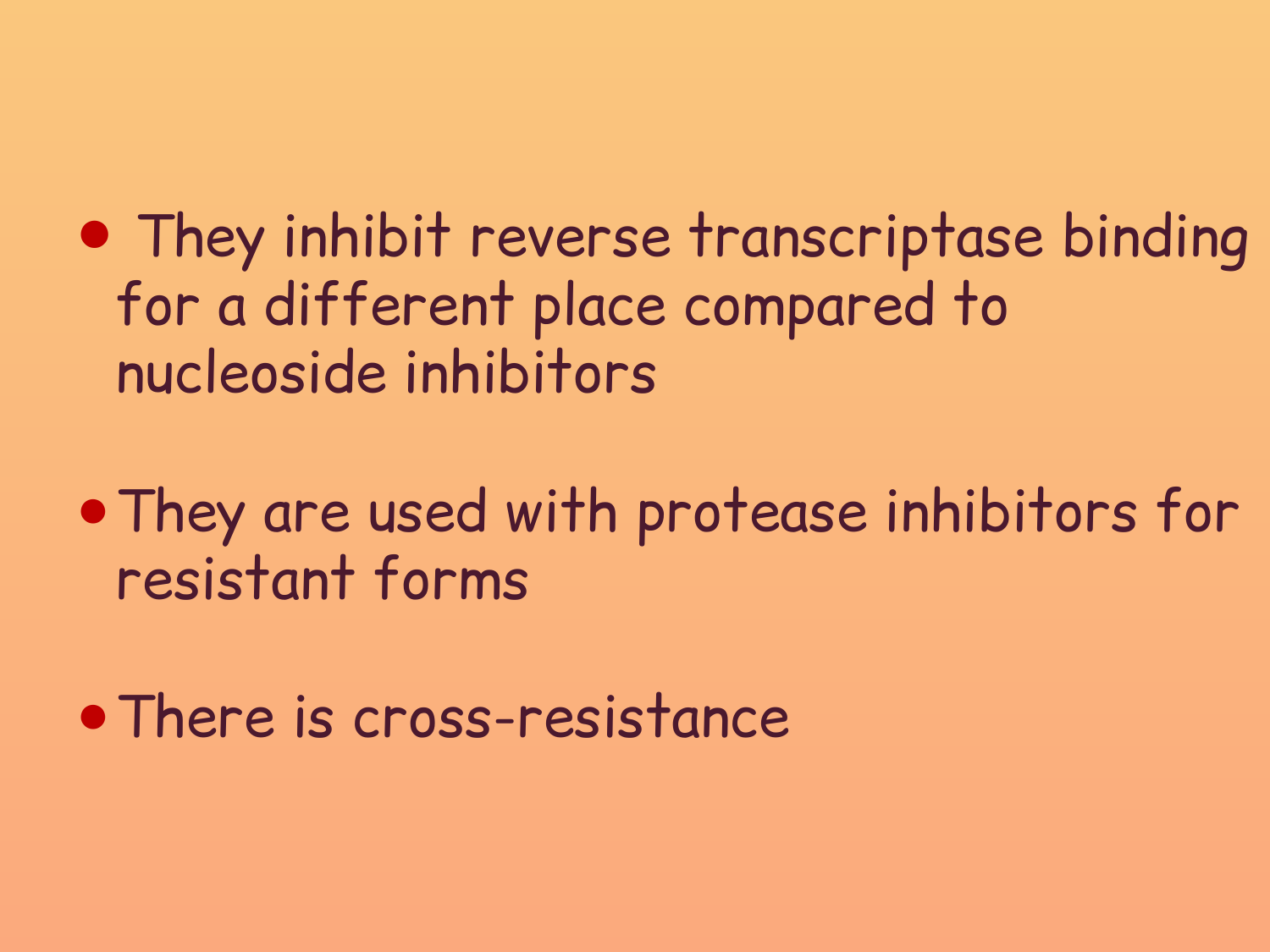

They inhibit reverse transcriptase binding for a different place compared to nucleoside inhibitors

They are used with protease inhibitors for resistant forms

There is cross-resistance

#